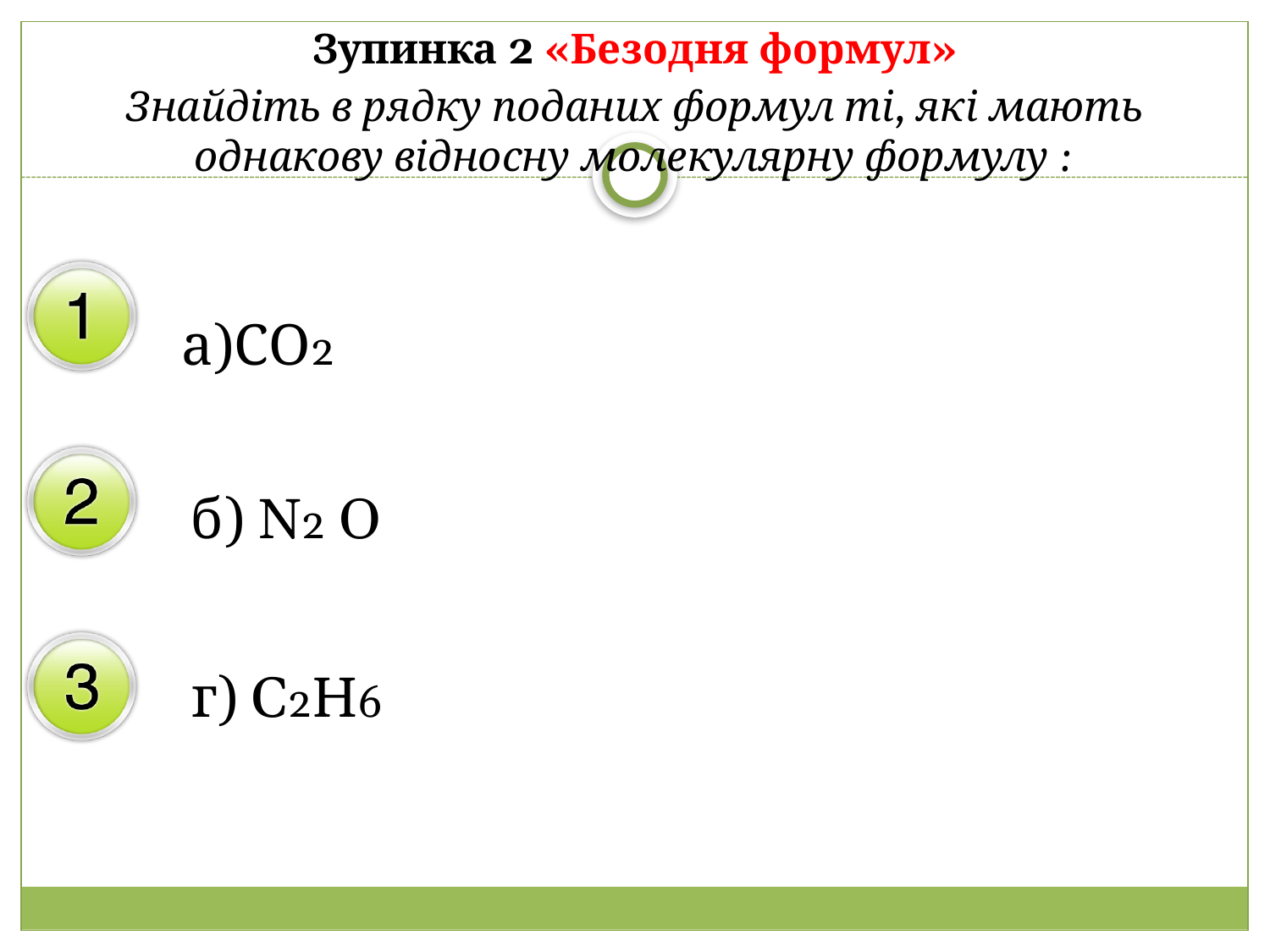

Зупинка 2 «Безодня формул»
Знайдіть в рядку поданих формул ті, які мають однакову відносну молекулярну формулу :
а)СО2
б) N2 O
г) C2H6